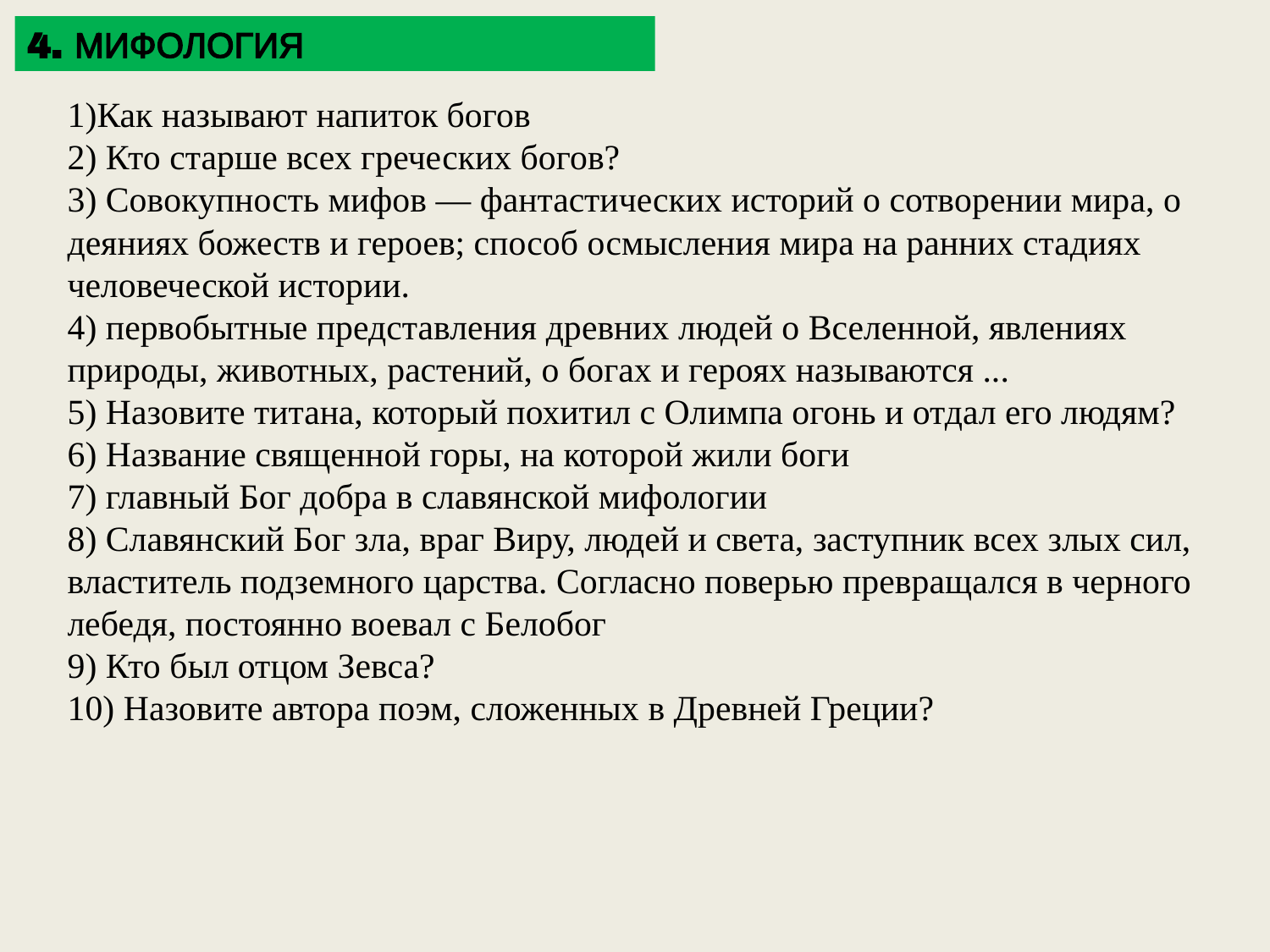

4. МИФОЛОГИЯ
1)Как называют напиток богов
2) Кто старше всех греческих богов?
3) Совокупность мифов — фантастических историй о сотворении мира, о деяниях божеств и героев; способ осмысления мира на ранних стадиях человеческой истории.
4) первобытные представления древних людей о Вселенной, явлениях природы, животных, растений, о богах и героях называются ...
5) Назовите титана, который похитил с Олимпа огонь и отдал его людям? 6) Название священной горы, на которой жили боги
7) главный Бог добра в славянской мифологии
8) Славянский Бог зла, враг Виру, людей и света, заступник всех злых сил, властитель подземного царства. Согласно поверью превращался в черного лебедя, постоянно воевал с Белобог
9) Кто был отцом Зевса?
10) Назовите автора поэм, сложенных в Древней Греции?